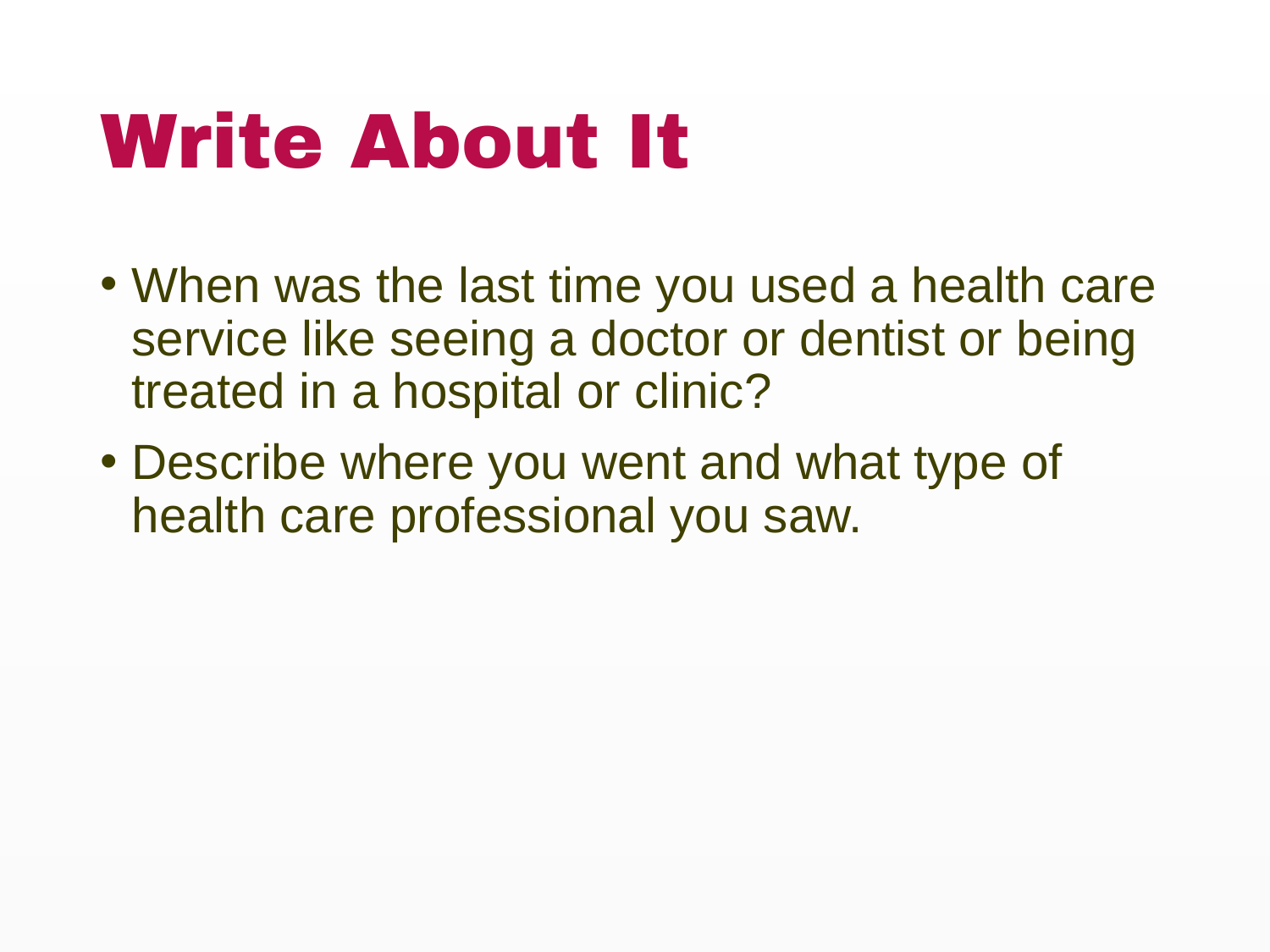

# Write About It
When was the last time you used a health care service like seeing a doctor or dentist or being treated in a hospital or clinic?
Describe where you went and what type of health care professional you saw.